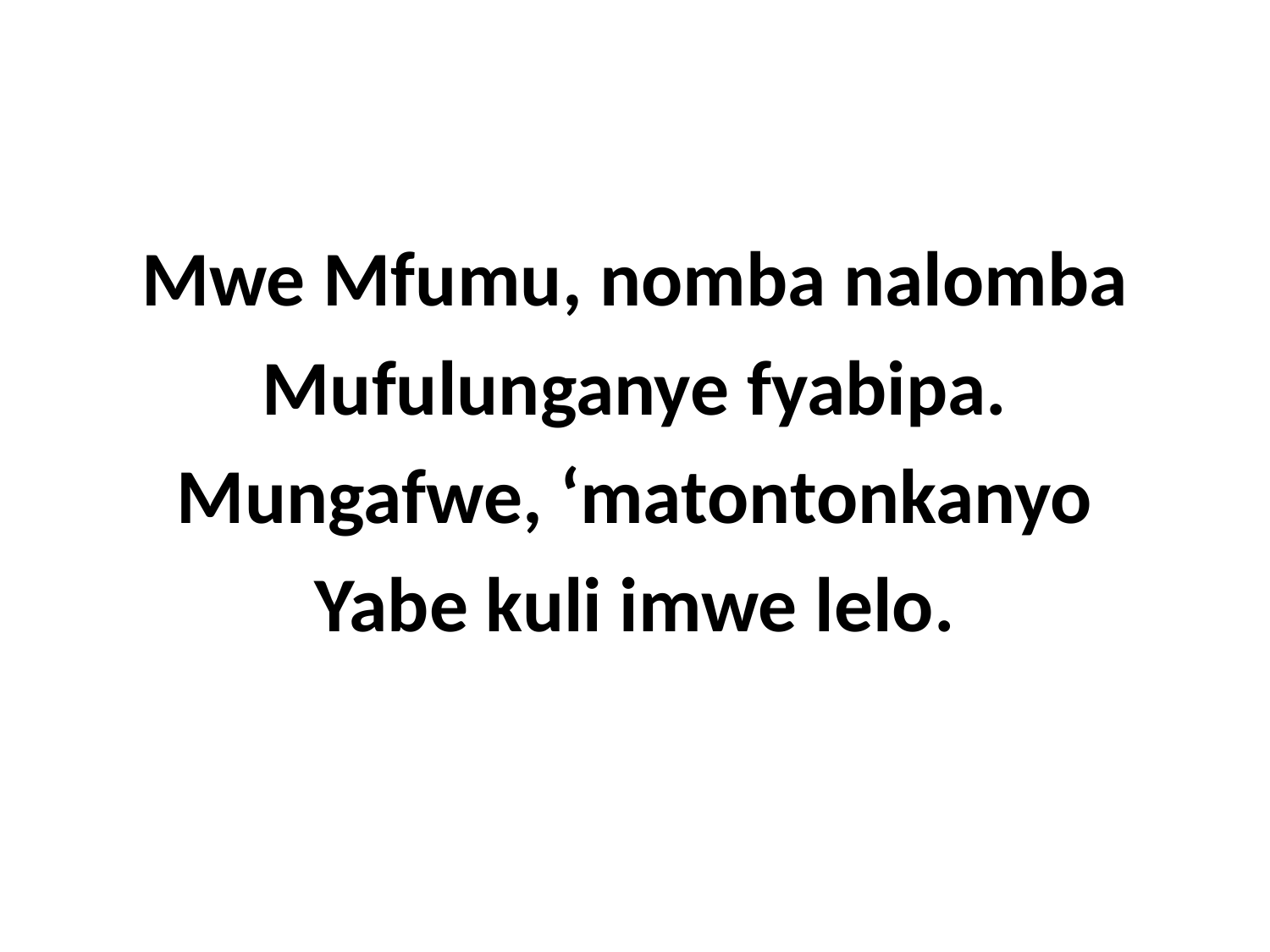

Mwe Mfumu, nomba nalomba
Mufulunganye fyabipa.
Mungafwe, ‘matontonkanyo
Yabe kuli imwe lelo.